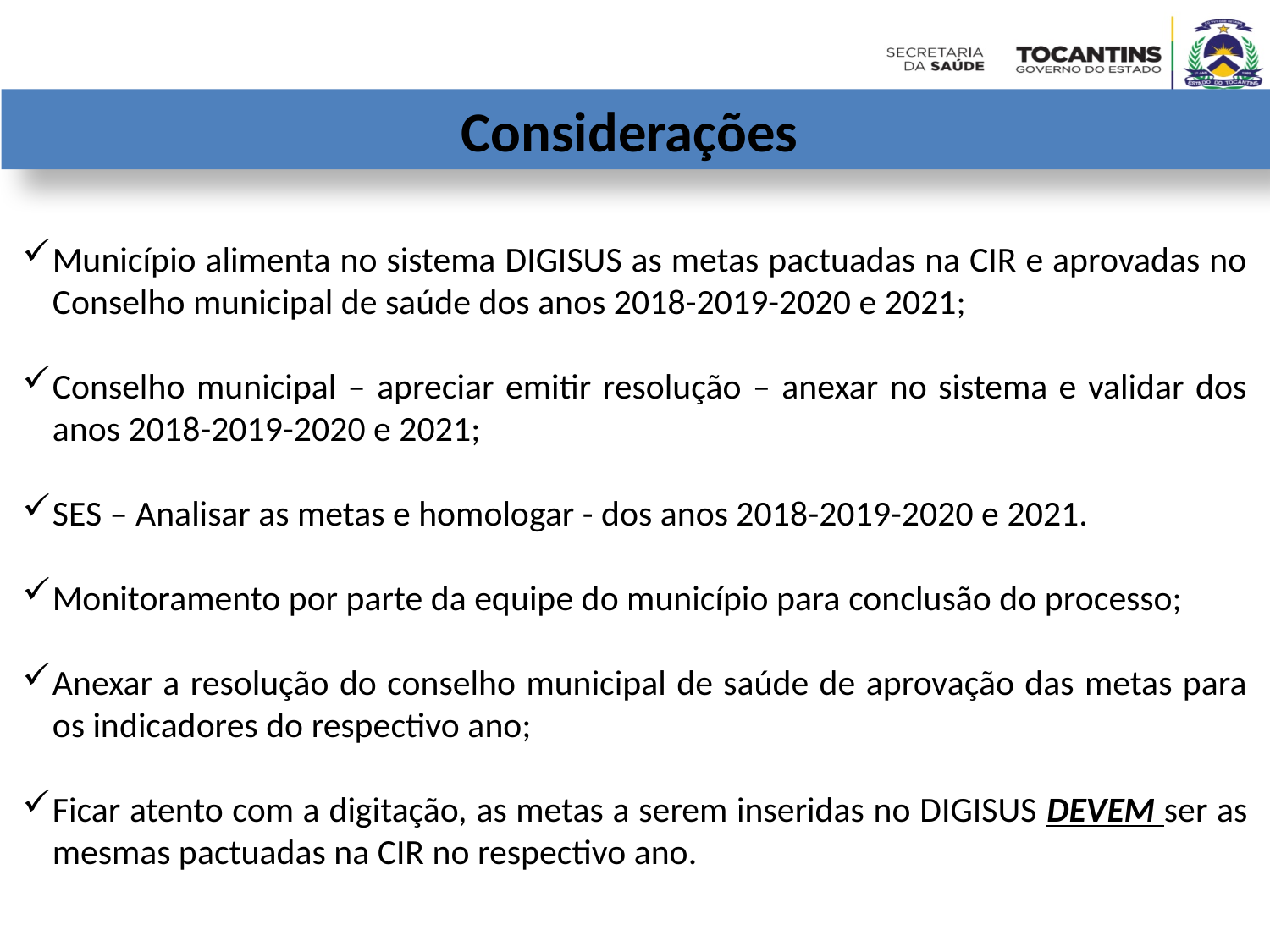

Considerações

Município alimenta no sistema DIGISUS as metas pactuadas na CIR e aprovadas no Conselho municipal de saúde dos anos 2018-2019-2020 e 2021;

Conselho municipal – apreciar emitir resolução – anexar no sistema e validar dos anos 2018-2019-2020 e 2021;

SES – Analisar as metas e homologar - dos anos 2018-2019-2020 e 2021.

Monitoramento por parte da equipe do município para conclusão do processo;

Anexar a resolução do conselho municipal de saúde de aprovação das metas para os indicadores do respectivo ano;

Ficar atento com a digitação, as metas a serem inseridas no DIGISUS DEVEM ser as mesmas pactuadas na CIR no respectivo ano.